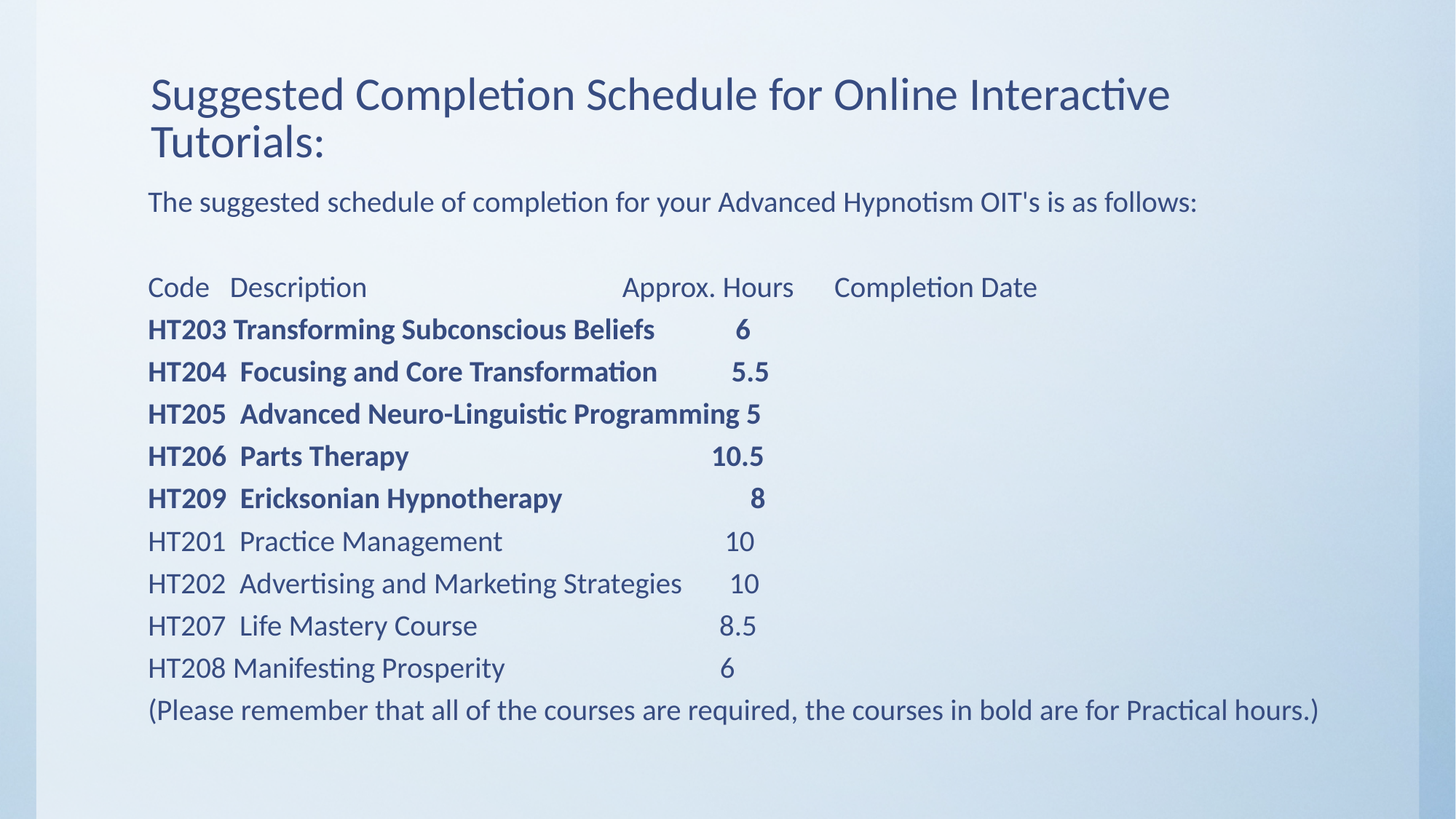

# Suggested Completion Schedule for Online Interactive Tutorials:
The suggested schedule of completion for your Advanced Hypnotism OIT's is as follows:

Code   Description                                      Approx. Hours      Completion Date
HT203 Transforming Subconscious Beliefs            6
HT204  Focusing and Core Transformation           5.5
HT205  Advanced Neuro-Linguistic Programming 5
HT206  Parts Therapy                                             10.5
HT209  Ericksonian Hypnotherapy                            8
HT201  Practice Management                                 10
HT202  Advertising and Marketing Strategies       10
HT207  Life Mastery Course                                    8.5
HT208 Manifesting Prosperity                                6
(Please remember that all of the courses are required, the courses in bold are for Practical hours.)